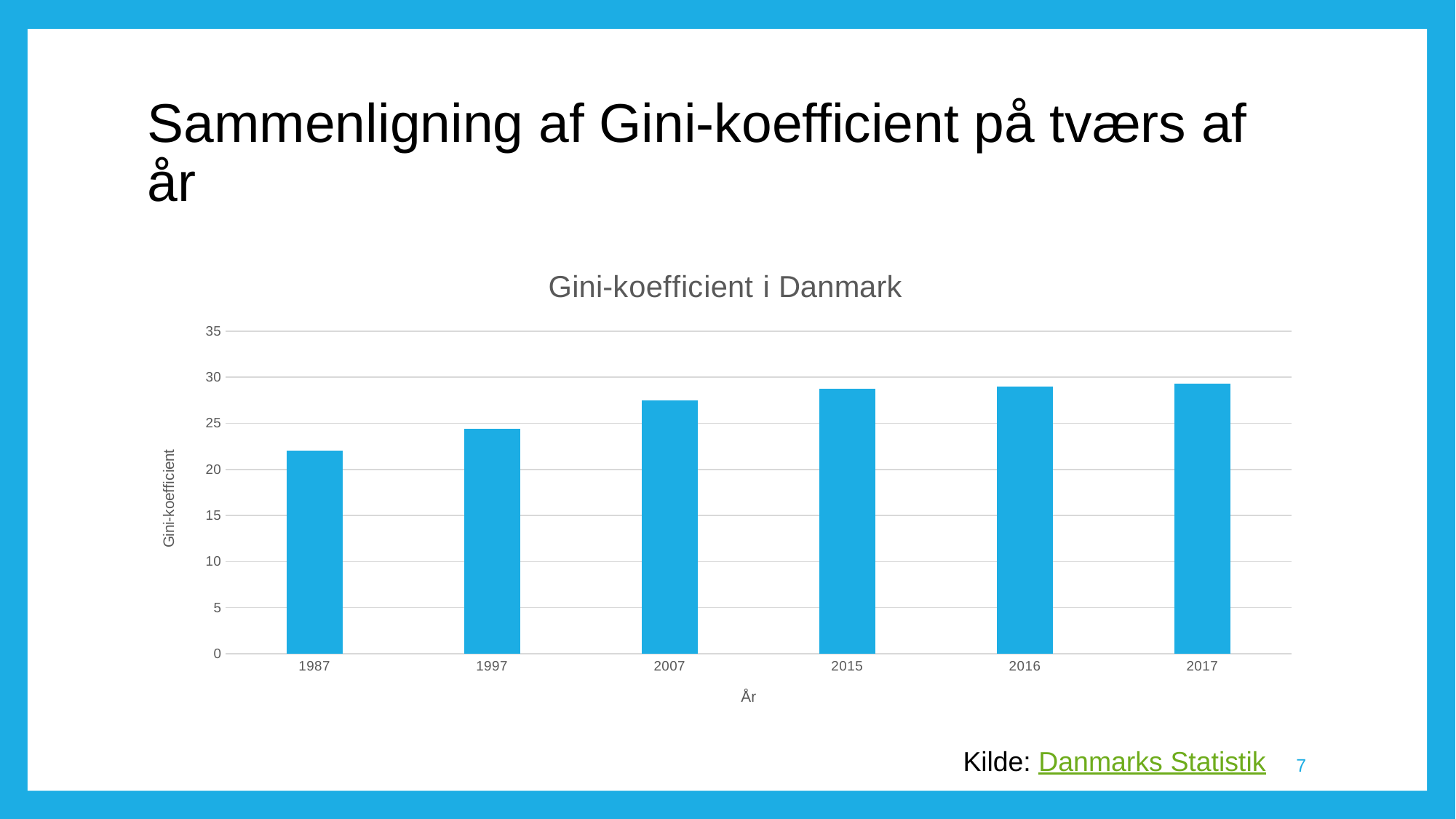

# Sammenligning af Gini-koefficient på tværs af år

### Chart:

| Category | Gini-koefficient i Danmark |
|---|---|
| 1987 | 22.07 |
| 1997 | 24.38 |
| 2007 | 27.47 |
| 2015 | 28.77 |
| 2016 | 28.97 |
| 2017 | 29.32 |
Kilde: Danmarks Statistik
7